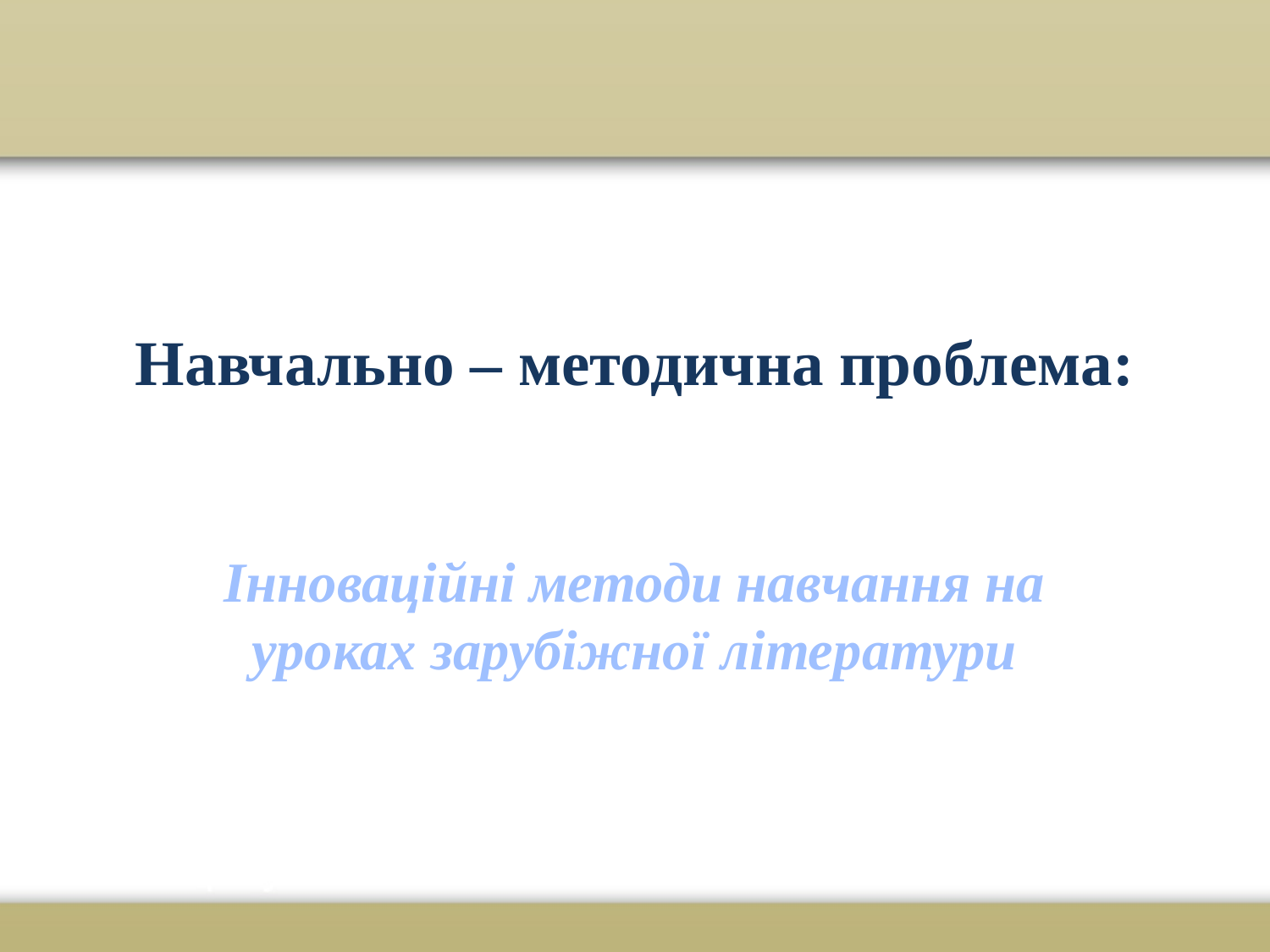

# Навчально – методична проблема:
Інноваційні методи навчання на уроках зарубіжної літератури